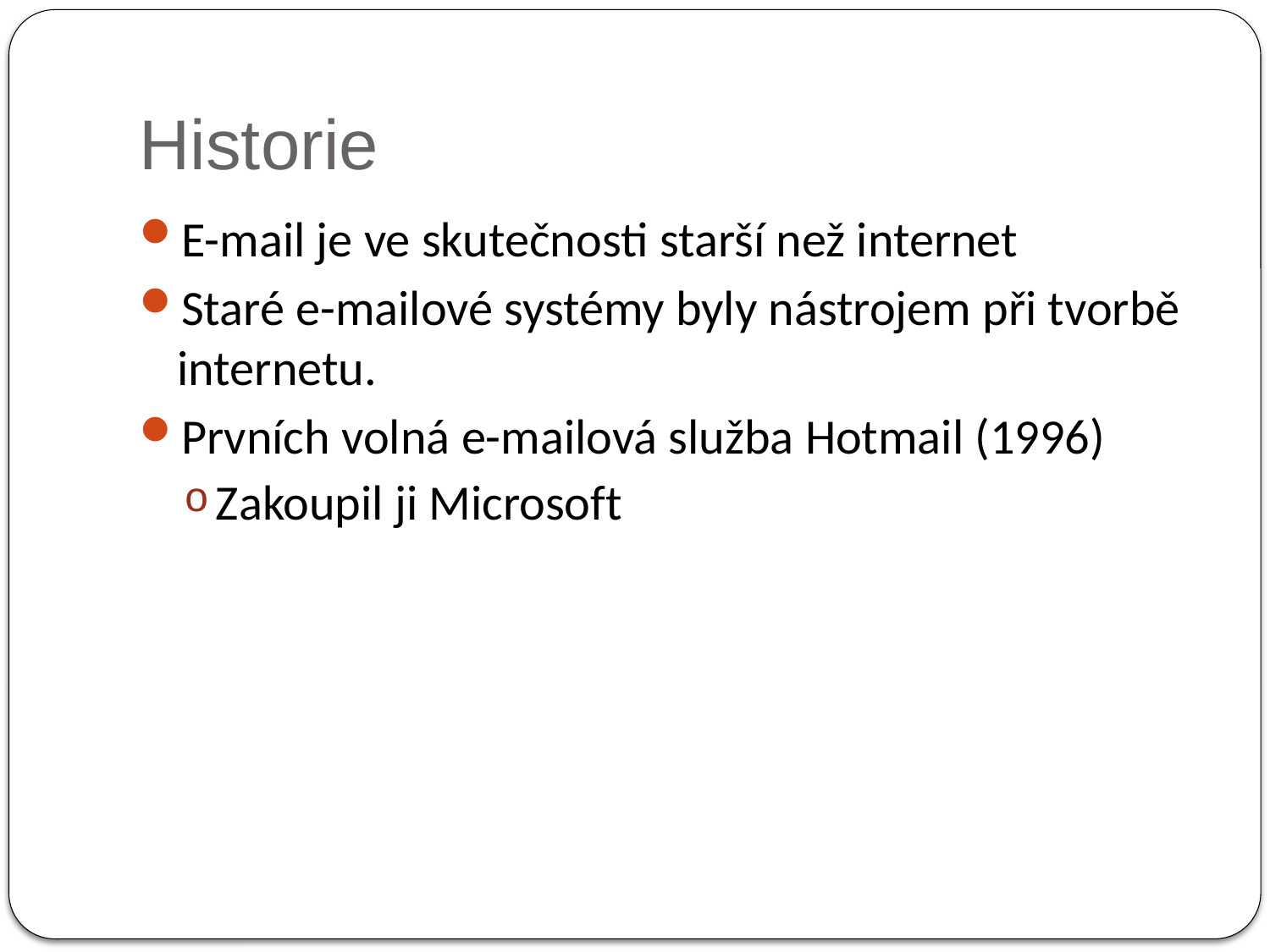

# Historie
E-mail je ve skutečnosti starší než internet
Staré e-mailové systémy byly nástrojem při tvorbě internetu.
Prvních volná e-mailová služba Hotmail (1996)
Zakoupil ji Microsoft